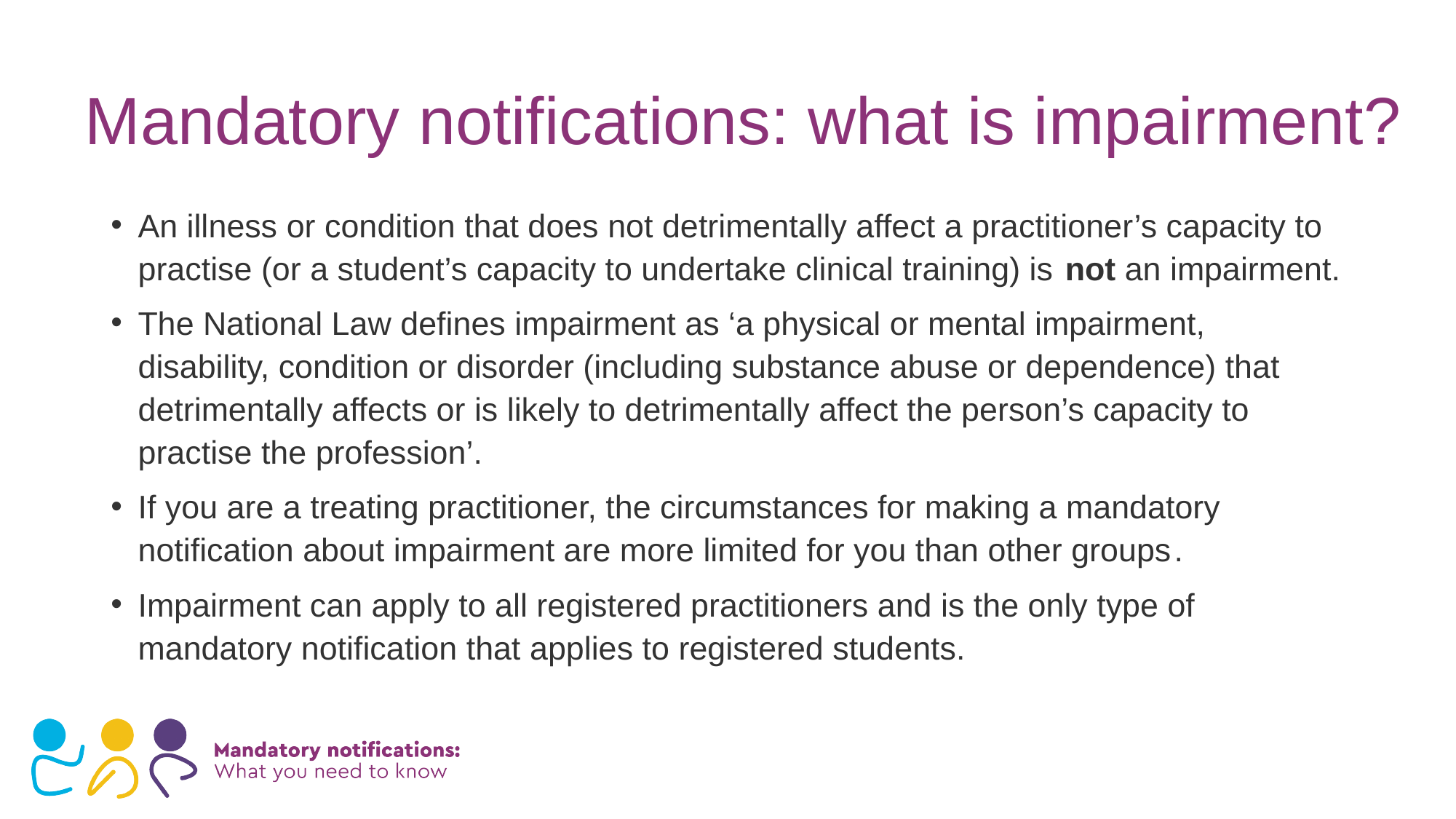

# Mandatory notifications: what is impairment?
An illness or condition that does not detrimentally affect a practitioner’s capacity to practise (or a student’s capacity to undertake clinical training) is not an impairment.
The National Law defines impairment as ‘a physical or mental impairment, disability, condition or disorder (including substance abuse or dependence) that detrimentally affects or is likely to detrimentally affect the person’s capacity to practise the profession’.
If you are a treating practitioner, the circumstances for making a mandatory notification about impairment are more limited for you than other groups.
Impairment can apply to all registered practitioners and is the only type of mandatory notification that applies to registered students.